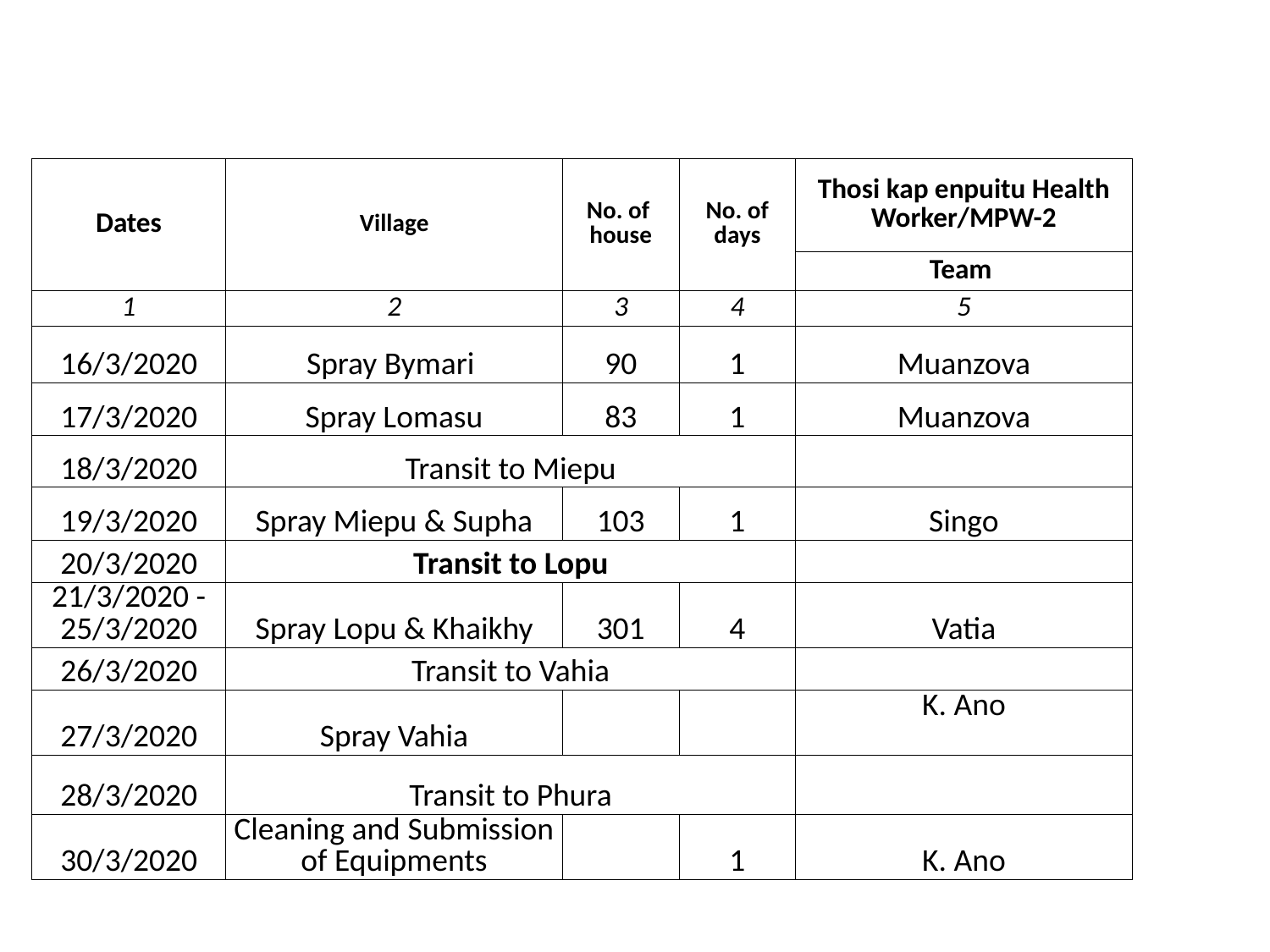

|  |  |  |  |  |
| --- | --- | --- | --- | --- |
|  |  |  |  |  |
| Dates | Village | No. of house | No. of days | Thosi kap enpuitu Health Worker/MPW-2 |
|  |  |  |  | Team |
| 1 | 2 | 3 | 4 | 5 |
| 16/3/2020 | Spray Bymari | 90 | 1 | Muanzova |
| 17/3/2020 | Spray Lomasu | 83 | 1 | Muanzova |
| 18/3/2020 | Transit to Miepu |  |  |  |
| 19/3/2020 | Spray Miepu & Supha | 103 | 1 | Singo |
| 20/3/2020 | Transit to Lopu |  |  |  |
| 21/3/2020 - 25/3/2020 | Spray Lopu & Khaikhy | 301 | 4 | Vatia |
| 26/3/2020 | Transit to Vahia |  |  |  |
| 27/3/2020 | Spray Vahia |  |  | K. Ano |
| 28/3/2020 | Transit to Phura |  |  |  |
| 30/3/2020 | Cleaning and Submission of Equipments |  | 1 | K. Ano |